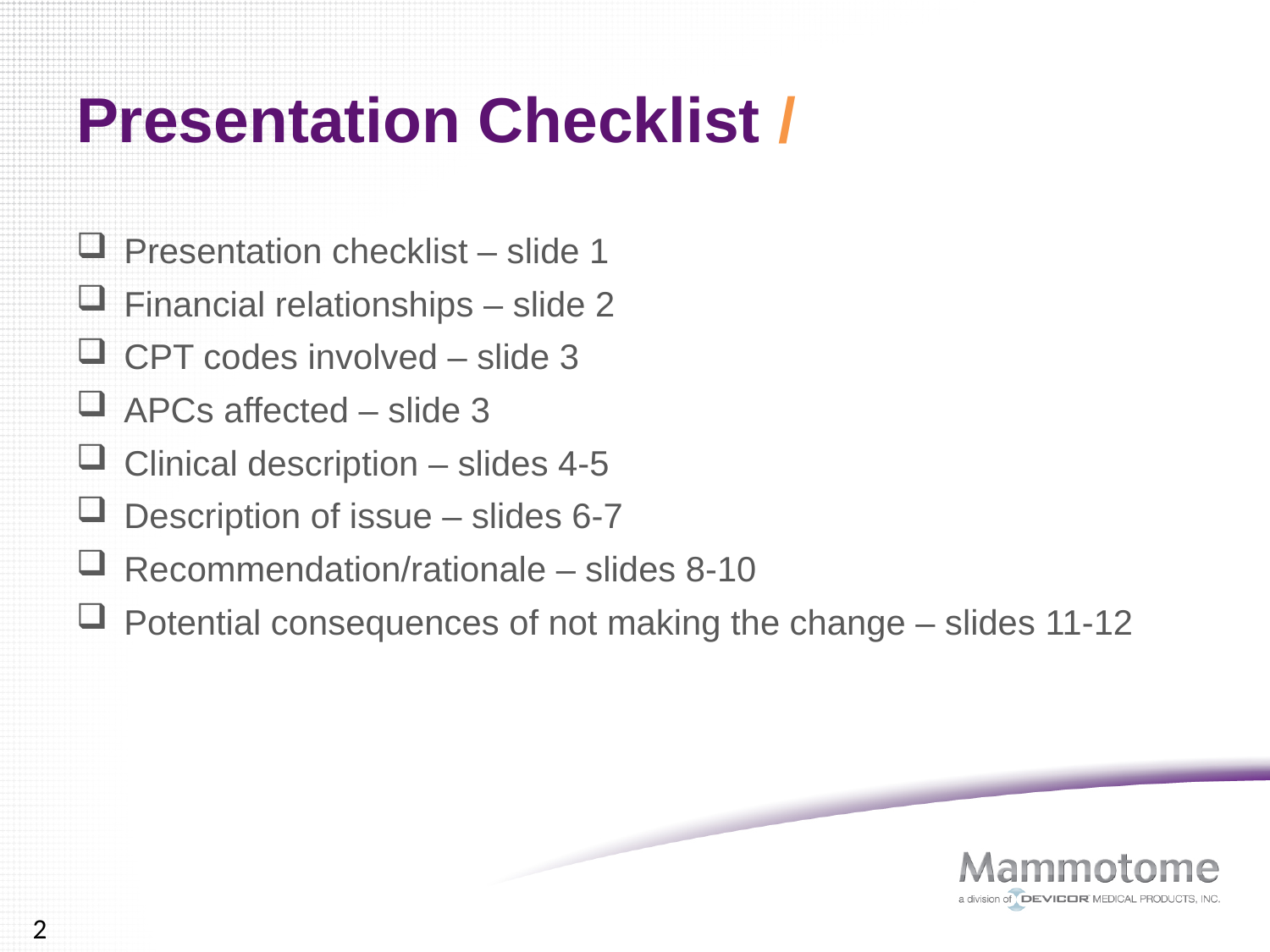

# Presentation Checklist /
Presentation checklist – slide 1
Financial relationships – slide 2
CPT codes involved – slide 3
APCs affected – slide 3
Clinical description – slides 4-5
Description of issue – slides 6-7
Recommendation/rationale – slides 8-10
Potential consequences of not making the change – slides 11-12